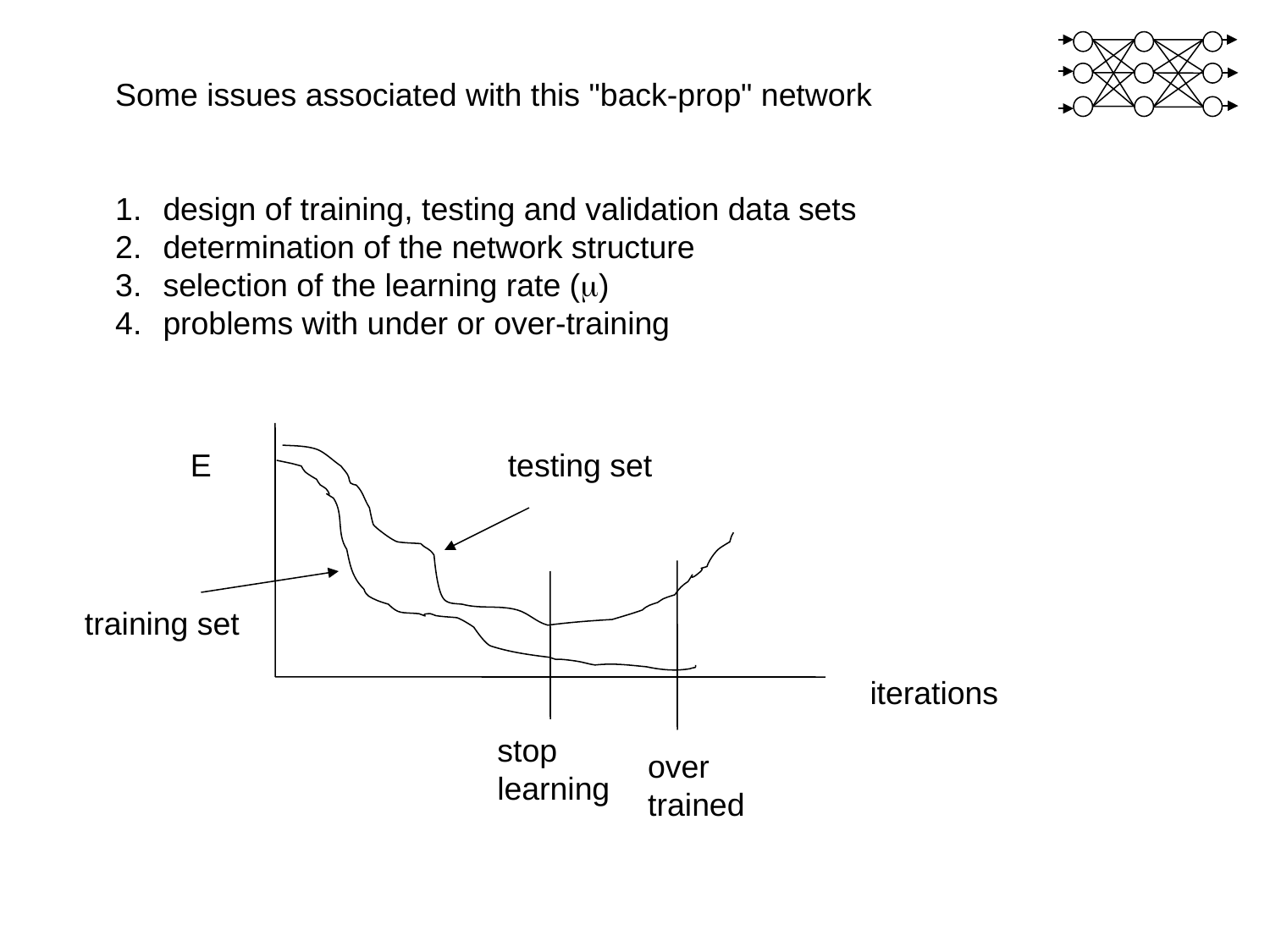

Some issues associated with this "back-prop" network

design of training, testing and validation data sets
determination of the network structure
selection of the learning rate (μ)
problems with under or over-training

E
testing set

training set
iterations

stop
learning
over
trained